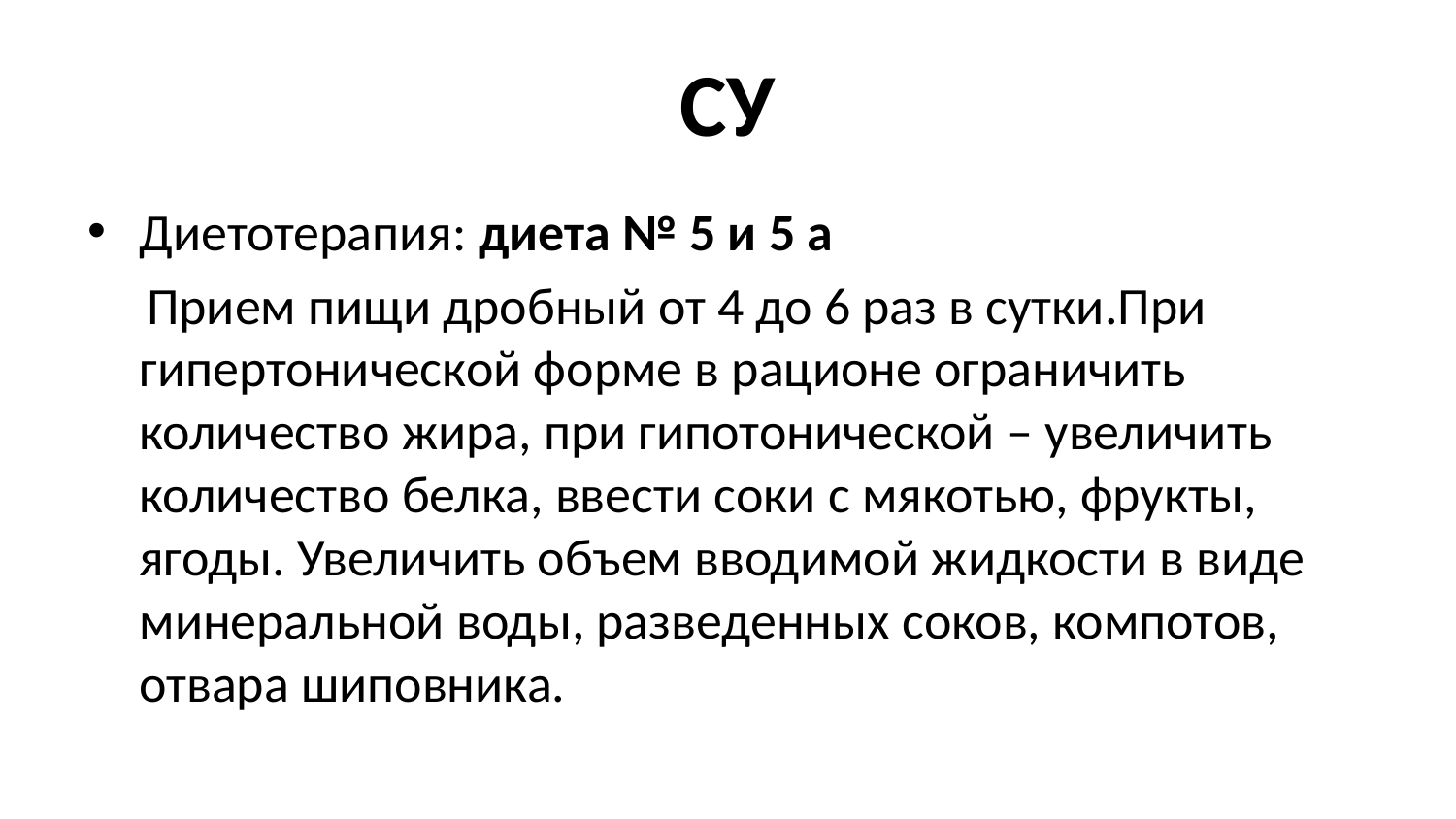

# СУ
Диетотерапия: диета № 5 и 5 а
     Прием пищи дробный от 4 до 6 раз в сутки.При гипертонической форме в рационе ограничить количество жира, при гипотонической – увеличить количество белка, ввести соки с мякотью, фрукты, ягоды. Увеличить объем вводимой жидкости в виде минеральной воды, разведенных соков, компотов, отвара шиповника.